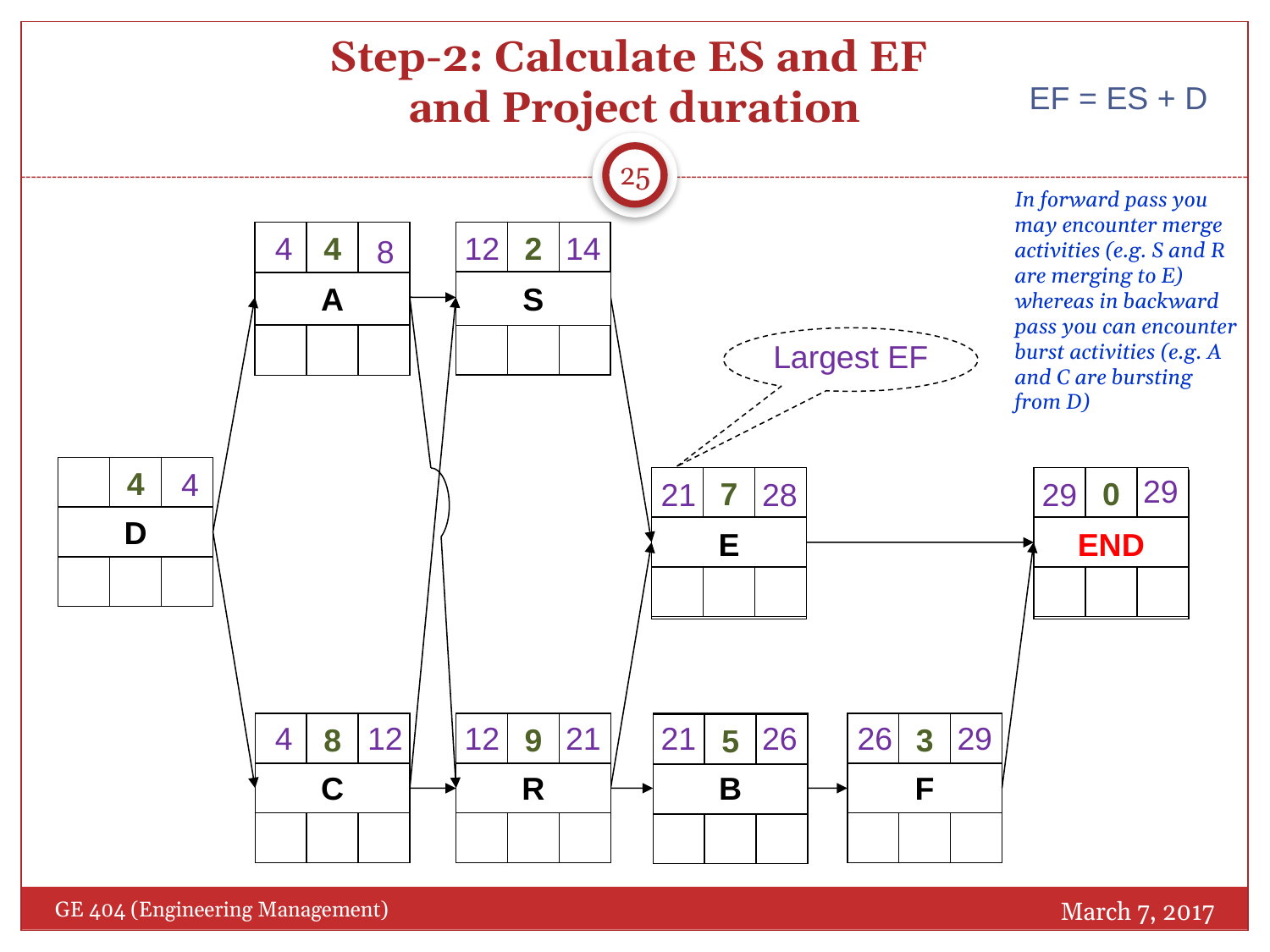

# Step-2: Calculate ES and EF and Project duration
EF = ES + D
25
In forward pass you may encounter merge activities (e.g. S and R are merging to E) whereas in backward pass you can encounter burst activities (e.g. A and C are bursting from D)

4

A

2

S

R

9

7

E

D

4

0

END

C

8

B

5

F

3

4
12
14
8
Largest EF
4
29
21
28
29
4
12
12
21
21
26
26
29
March 7, 2017
GE 404 (Engineering Management)